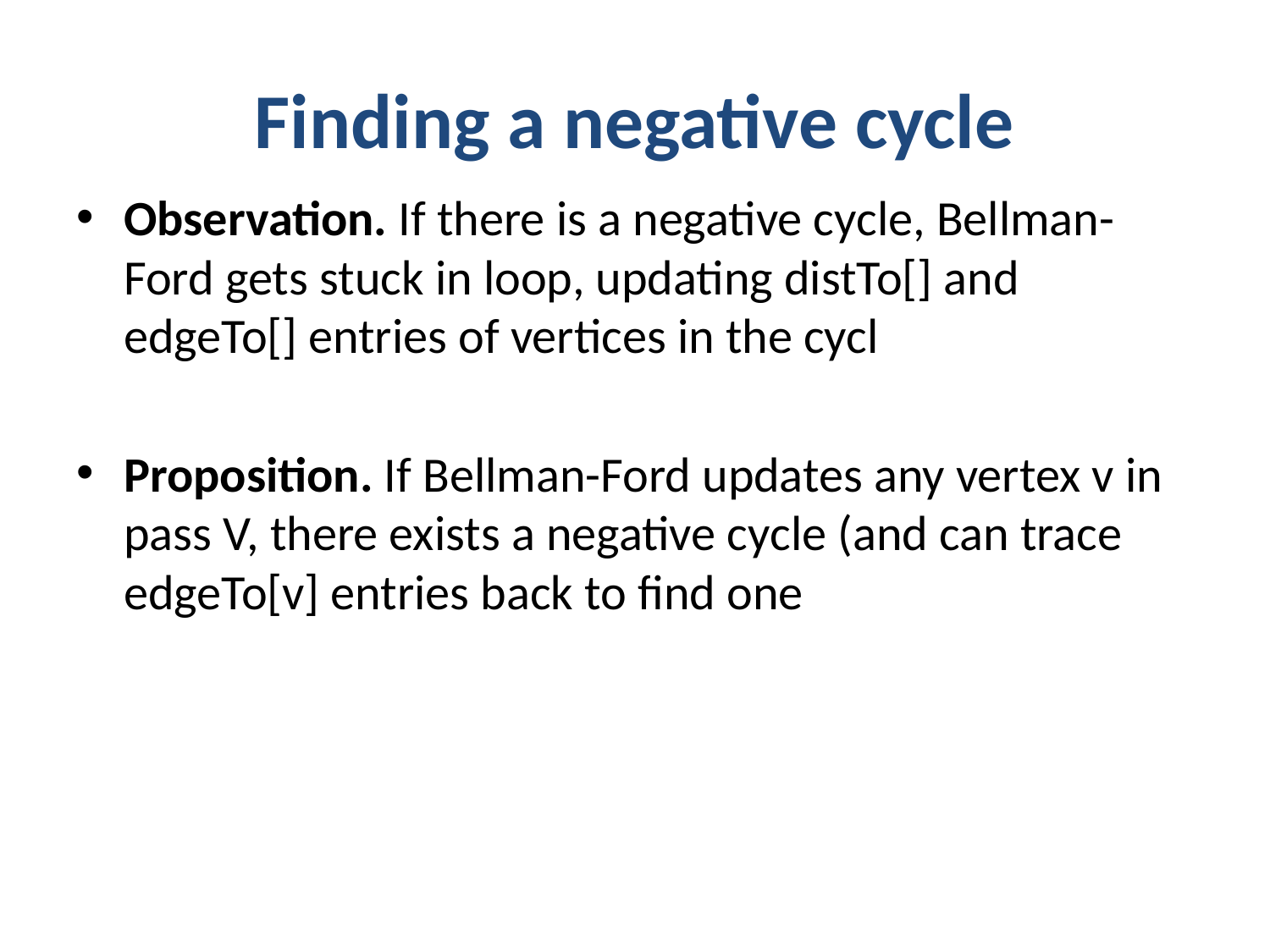

# Finding a negative cycle
Observation. If there is a negative cycle, Bellman-Ford gets stuck in loop, updating distTo[] and edgeTo[] entries of vertices in the cycl

Proposition. If Bellman-Ford updates any vertex v in pass V, there exists a negative cycle (and can trace edgeTo[v] entries back to find one